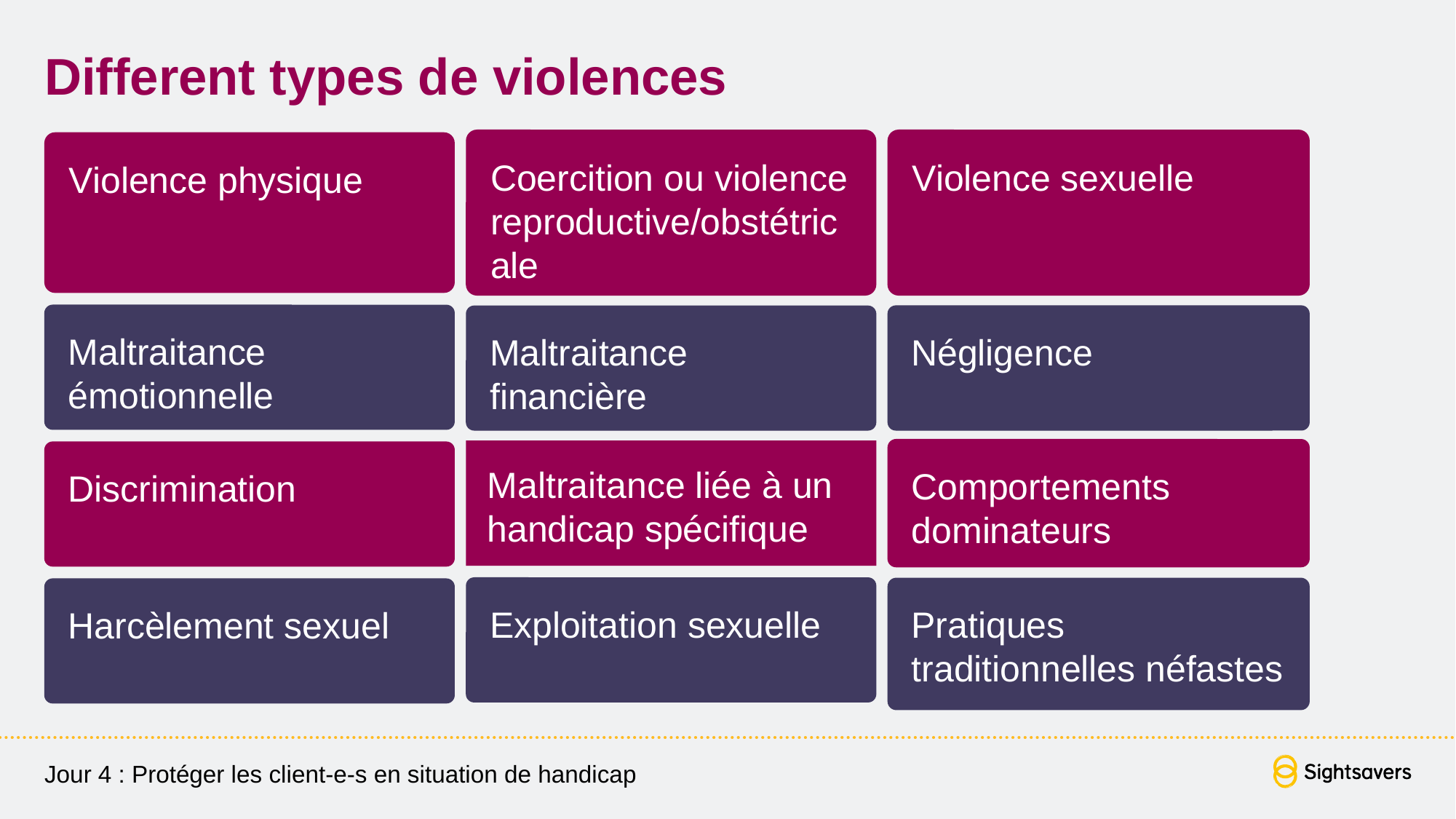

# Different types de violences
Coercition ou violence reproductive/obstétricale
Violence sexuelle
Violence physique
Maltraitance émotionnelle
Négligence
Maltraitance financière
Comportements dominateurs
Maltraitance liée à un handicap spécifique
Discrimination
Exploitation sexuelle
Pratiques traditionnelles néfastes
Harcèlement sexuel
Jour 4 : Protéger les client-e-s en situation de handicap